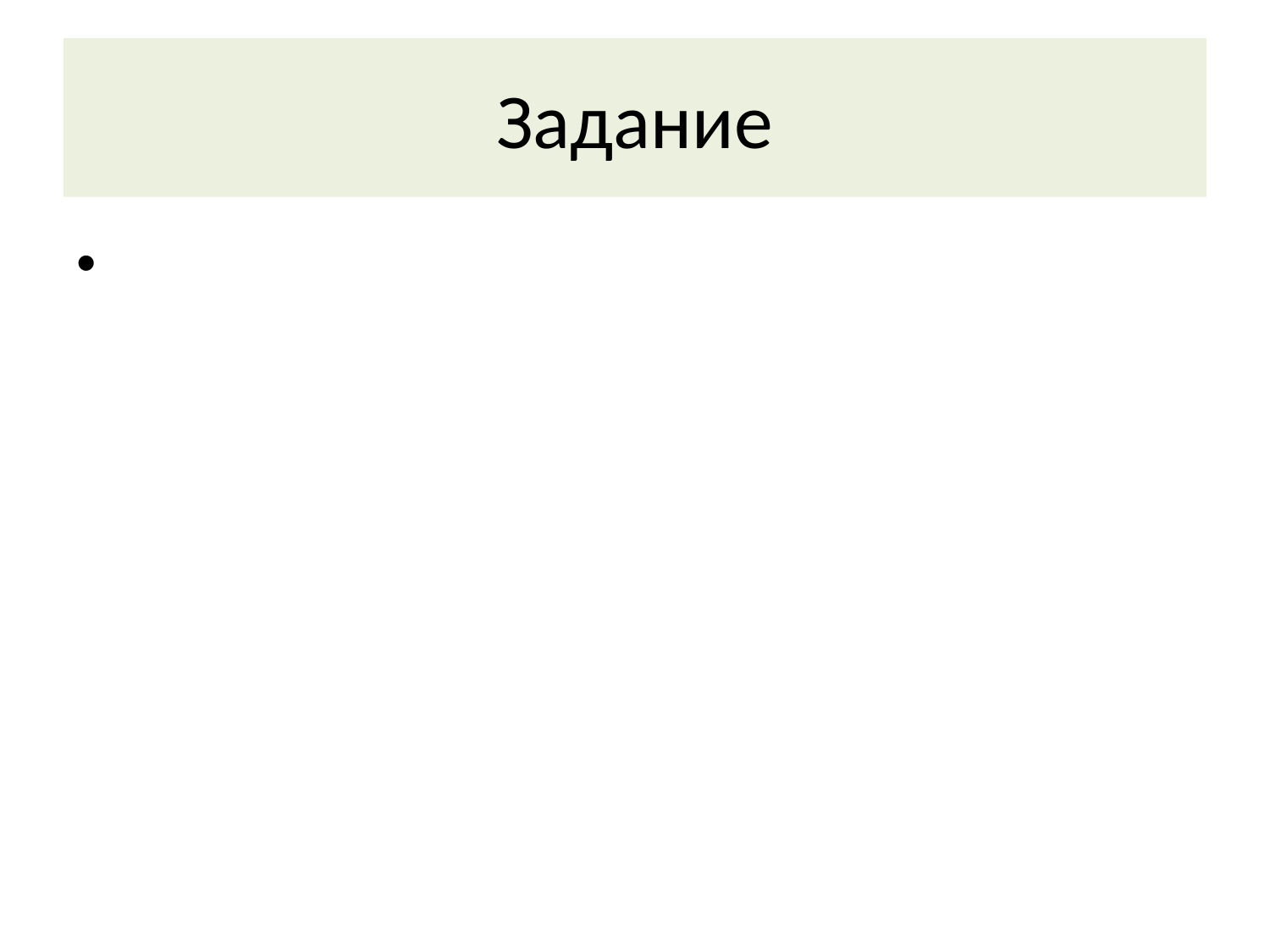

# Задание
Придумать небольшой связный текст, в котором будет 10 имен собственных.